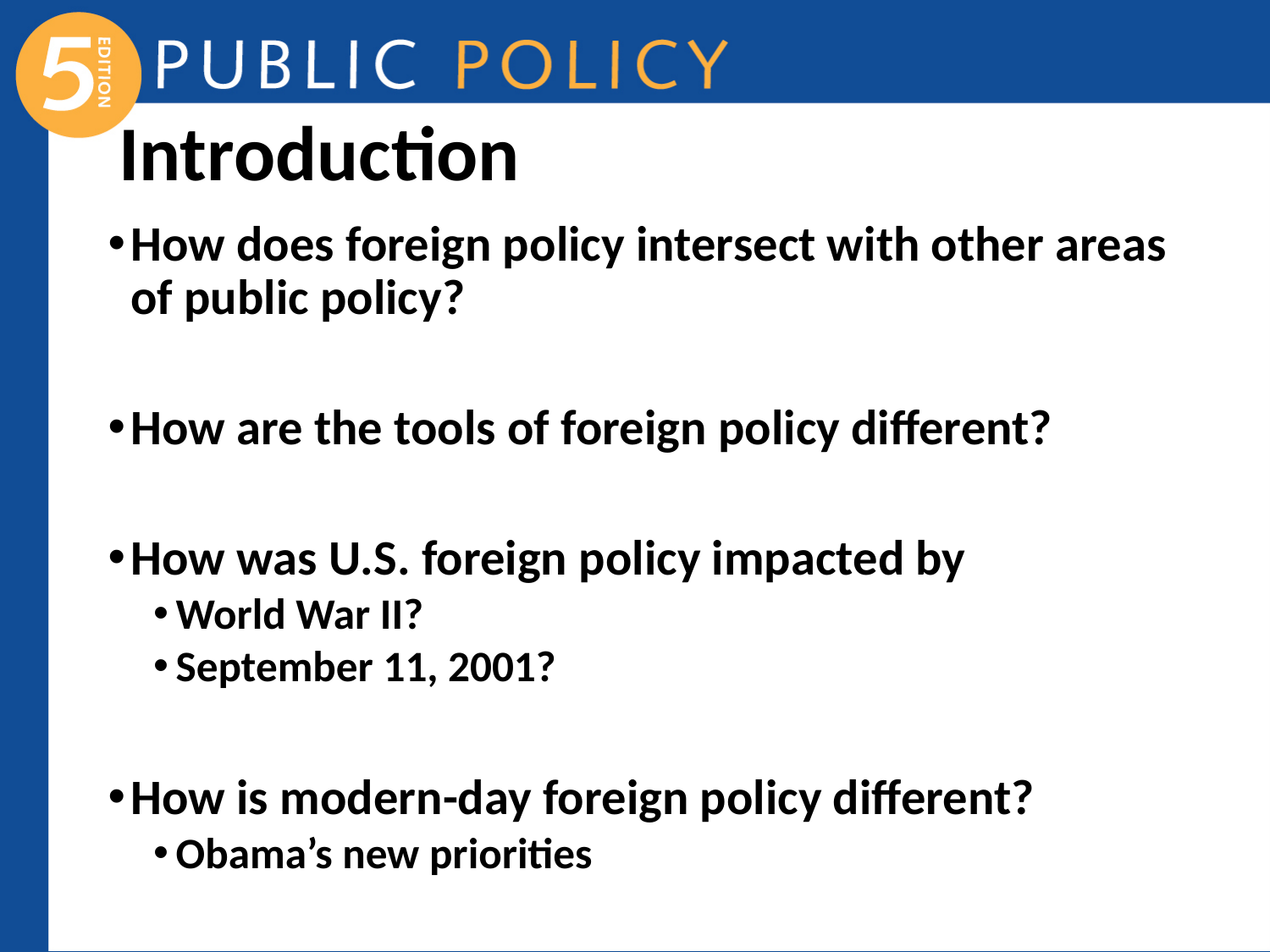

# Introduction
How does foreign policy intersect with other areas of public policy?

How are the tools of foreign policy different?

How was U.S. foreign policy impacted by
World War II?
September 11, 2001?

How is modern-day foreign policy different?
Obama’s new priorities